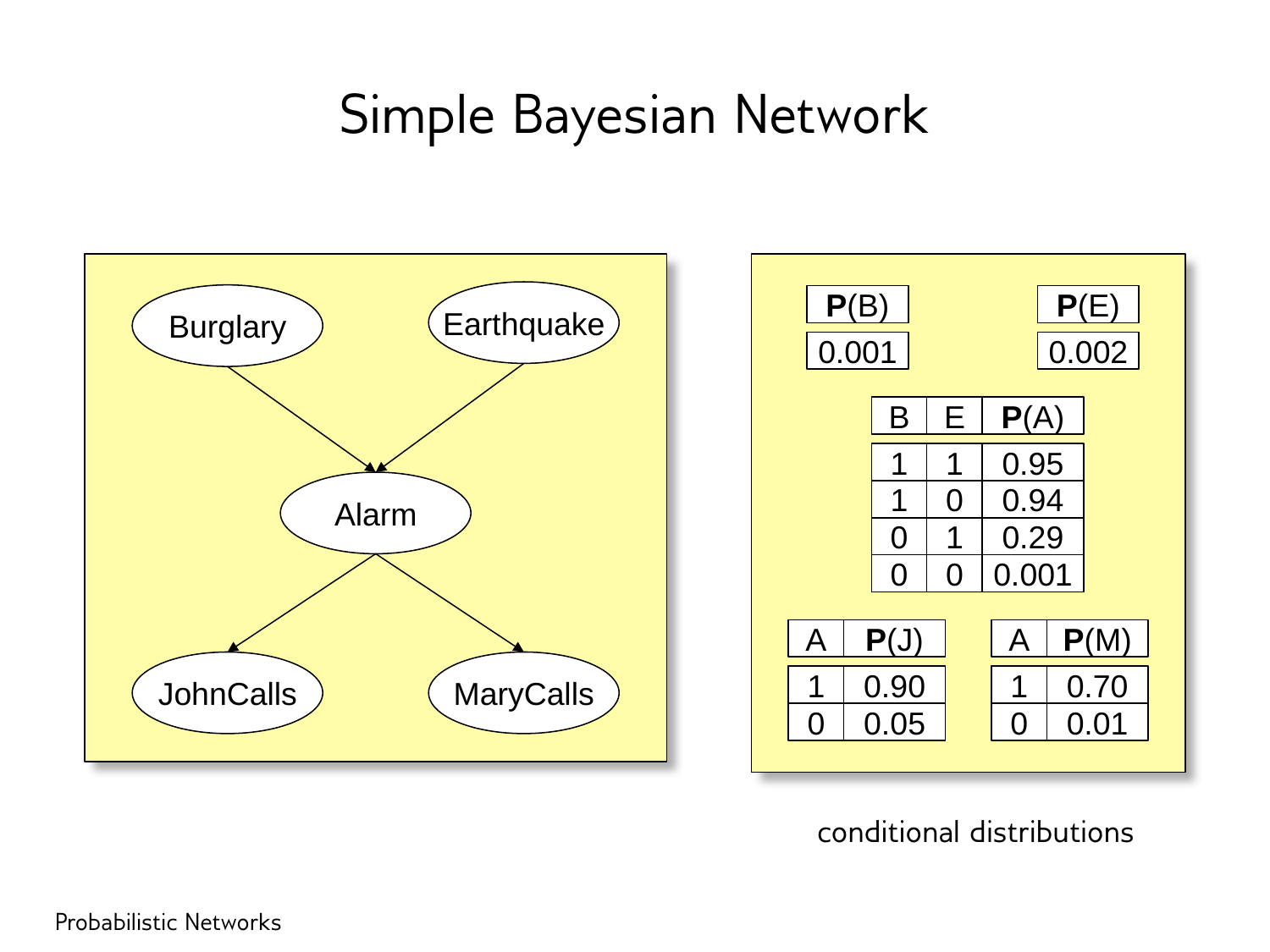

# Simple Bayesian Network

Earthquake

Burglary

Alarm

JohnCalls

MaryCalls

P(B)

0.001

P(E)

0.002

B

E

P(A)

1

1

0.95

1

0

0.94

0

1

0.29

0

0

0.001

A

P(J)

1

0.90

0

0.05

A

P(M)

1

0.70

0

0.01

 conditional distributions
7
Probabilistic Networks